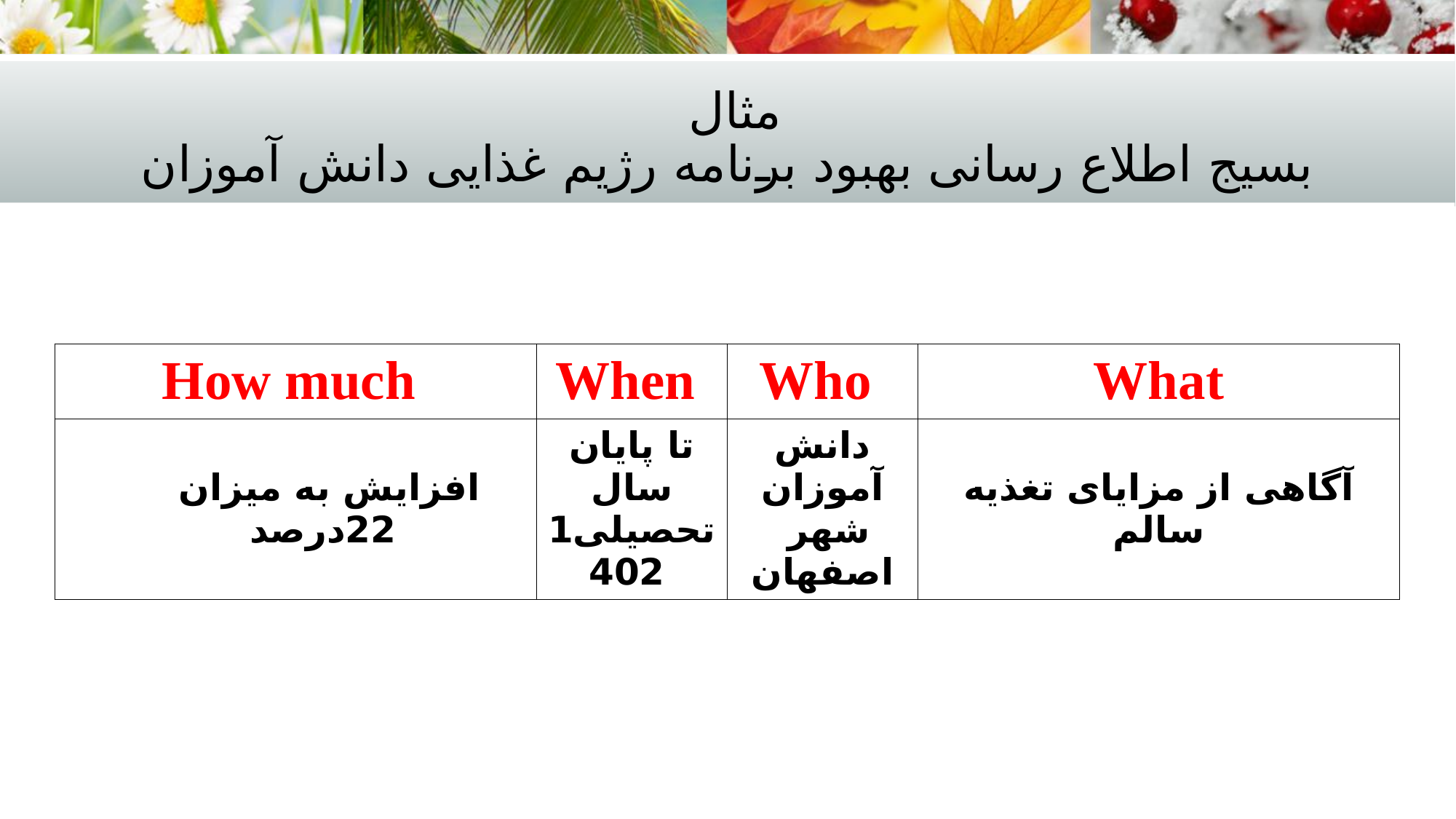

مثال : بسیج اطلاع رسانی بهبود برنامه غذایی دانش آموزان ()2440
# مثال بسیج اطلاع رسانی بهبود برنامه رژیم غذایی دانش آموزان
| How much | When | Who | What |
| --- | --- | --- | --- |
| افزایش به میزان 22درصد | تا پایان سال تحصیلی1402 | دانش آموزان شهر اصفهان | آگاهی از مزایای تغذیه سالم |